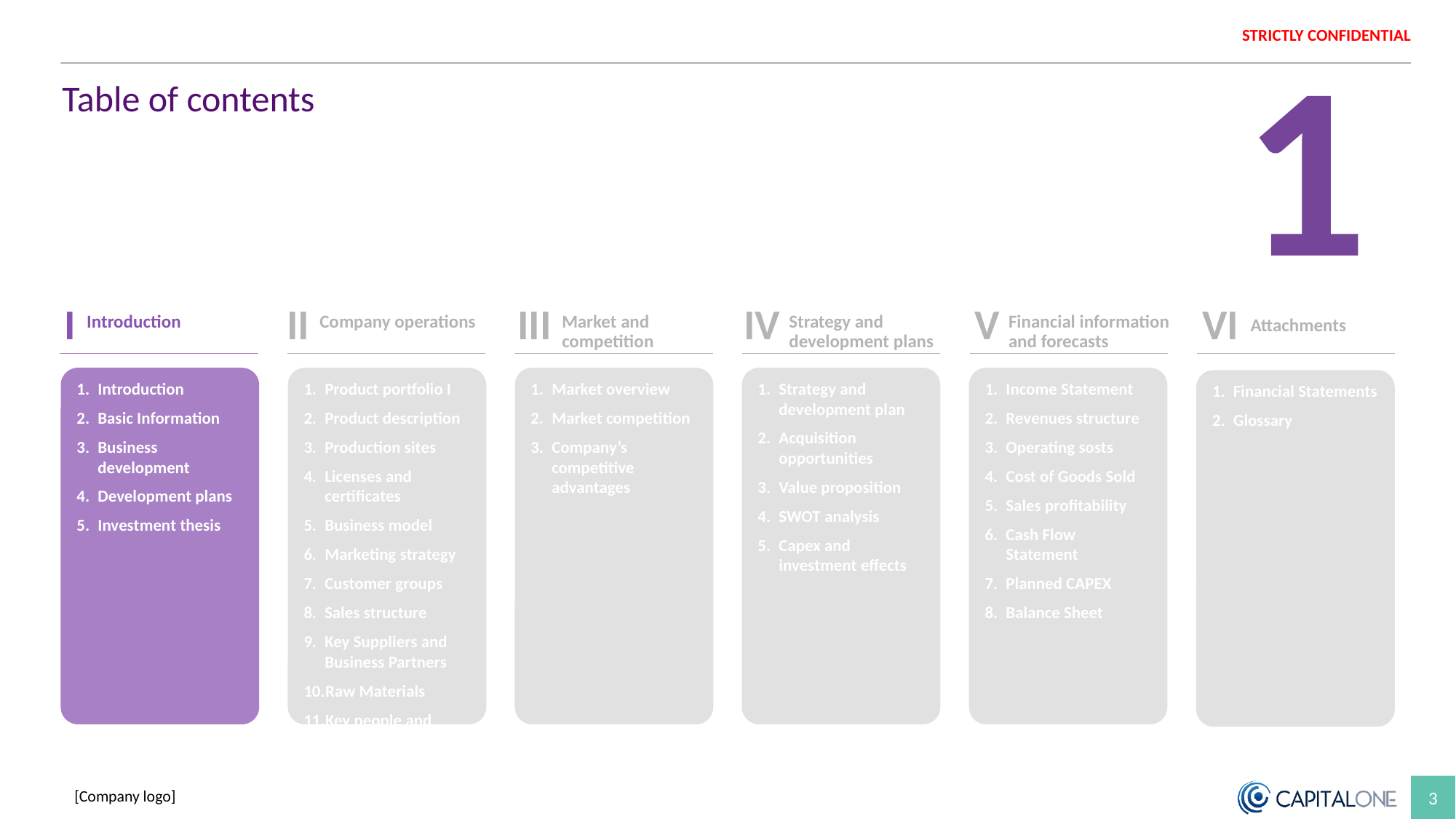

Colour palette

Table of contents
1
I
II
III
IV
V
VI
Introduction
Company operations
Market and competition

Strategy and development plans
Financial information and forecasts
Attachments
Introduction
Basic Information
Business development
Development plans
Investment thesis
Product portfolio I
Product description
Production sites
Licenses and certificates
Business model
Marketing strategy
Customer groups
Sales structure
Key Suppliers and Business Partners
Raw Materials
Key people and Organisational structure

Market overview
Market competition
Company’s  competitive advantages

Strategy and development plan
Acquisition opportunities
Value proposition
SWOT analysis
Capex and investment effects

Income Statement
Revenues structure
Operating sosts
Cost of Goods Sold
Sales profitability
Cash Flow Statement
Planned CAPEX
Balance Sheet
Financial Statements
Glossary